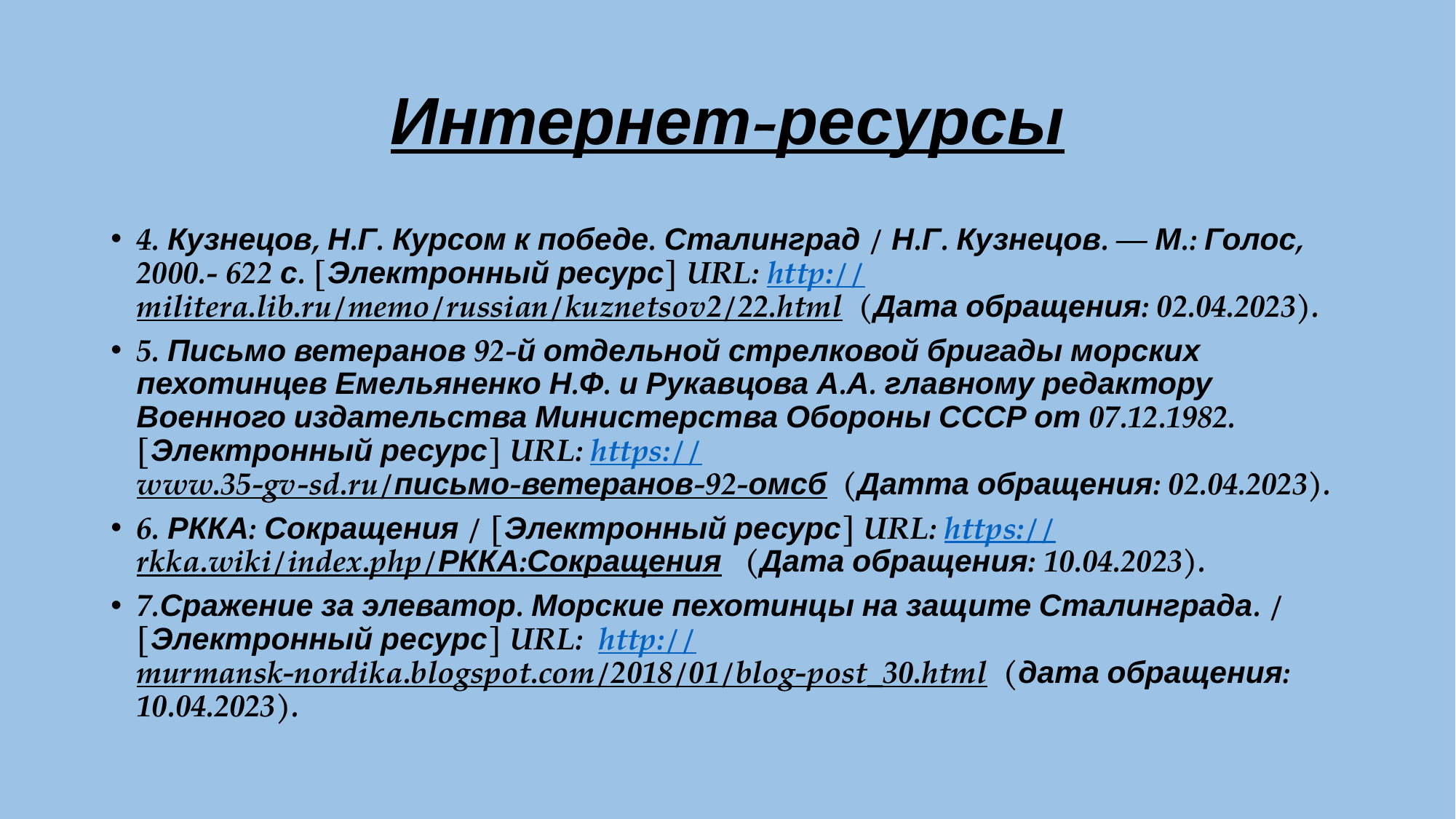

# Интернет-ресурсы
4. Кузнецов, Н.Г. Курсом к победе. Сталинград / Н.Г. Кузнецов. — М.: Голос, 2000.- 622 с. [Электронный ресурс] URL: http://militera.lib.ru/memo/russian/kuznetsov2/22.html  (Дата обращения: 02.04.2023).
5. Письмо ветеранов 92-й отдельной стрелковой бригады морских пехотинцев Емельяненко Н.Ф. и Рукавцова А.А. главному редактору Военного издательства Министерства Обороны СССР от 07.12.1982. [Электронный ресурс] URL: https://www.35-gv-sd.ru/письмо-ветеранов-92-омсб  (Датта обращения: 02.04.2023).
6. РККА: Сокращения / [Электронный ресурс] URL: https://rkka.wiki/index.php/РККА:Сокращения   (Дата обращения: 10.04.2023).
7.Сражение за элеватор. Морские пехотинцы на защите Сталинграда. / [Электронный ресурс] URL:  http://murmansk-nordika.blogspot.com/2018/01/blog-post_30.html  (дата обращения: 10.04.2023).